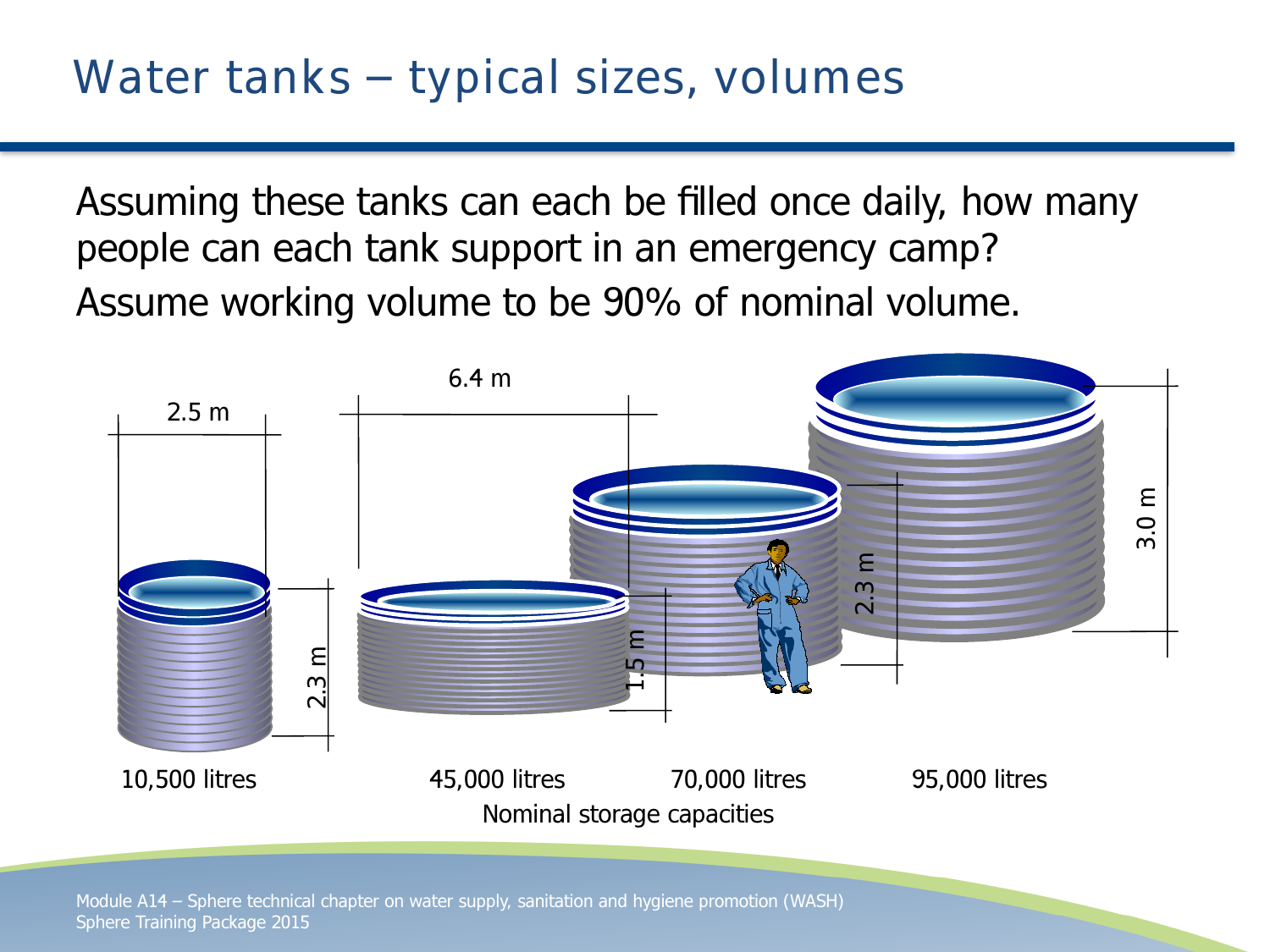

# Water tanks – typical sizes, volumes
Assuming these tanks can each be filled once daily, how many people can each tank support in an emergency camp?
Assume working volume to be 90% of nominal volume.

6.4 m
2.5 m

3.0 m

2.3 m

1.5 m
2.3 m
10,500 litres
45,000 litres
70,000 litres
95,000 litres
Nominal storage capacities
Module A14 – Sphere technical chapter on water supply, sanitation and hygiene promotion (WASH)
Sphere Training Package 2015